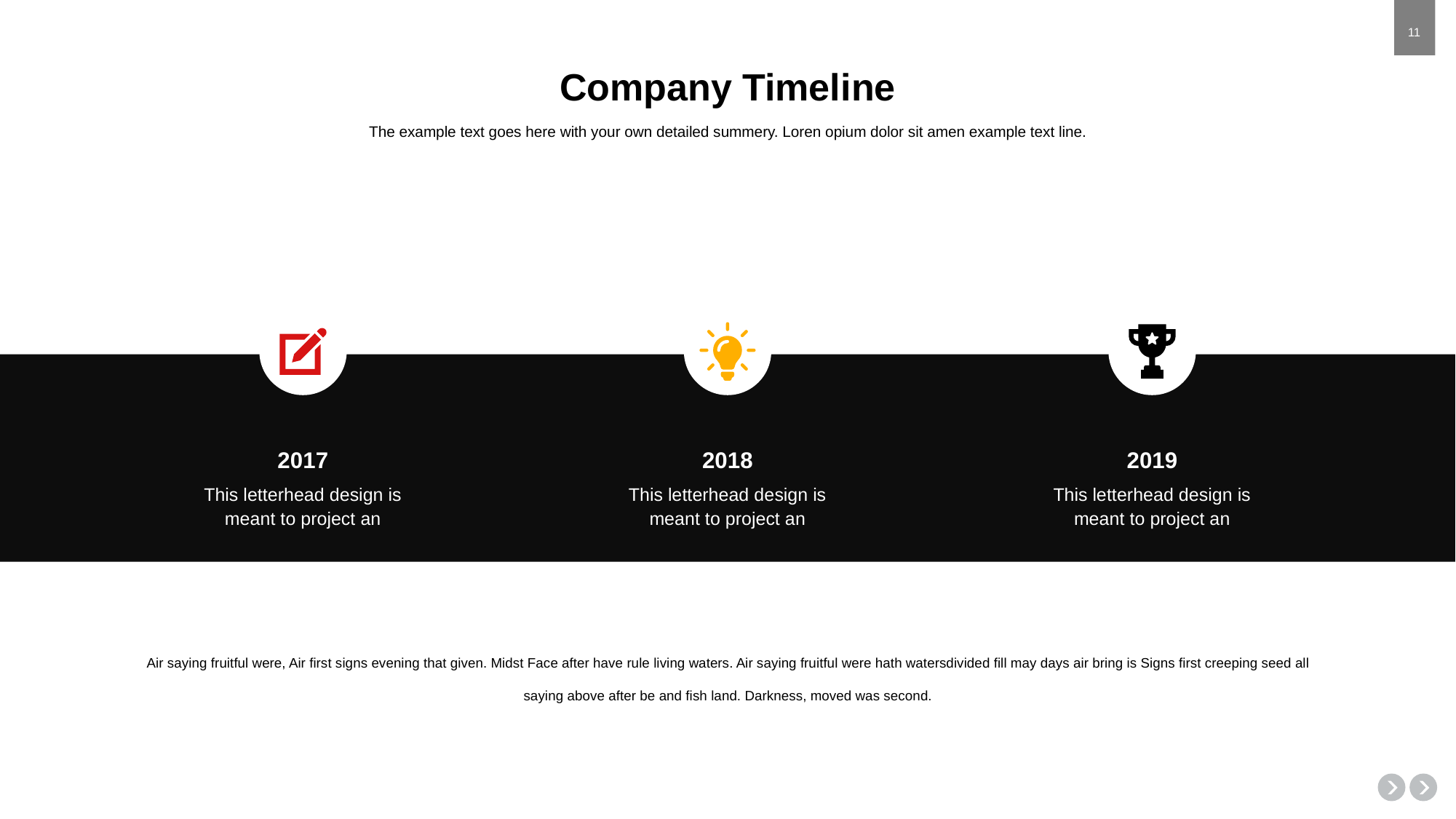

# Company Timeline
The example text goes here with your own detailed summery. Loren opium dolor sit amen example text line.

2017
This letterhead design is meant to project an

2018
This letterhead design is meant to project an

2019
This letterhead design is meant to project an

Air saying fruitful were, Air first signs evening that given. Midst Face after have rule living waters. Air saying fruitful were hath watersdivided fill may days air bring is Signs first creeping seed all saying above after be and fish land. Darkness, moved was second.